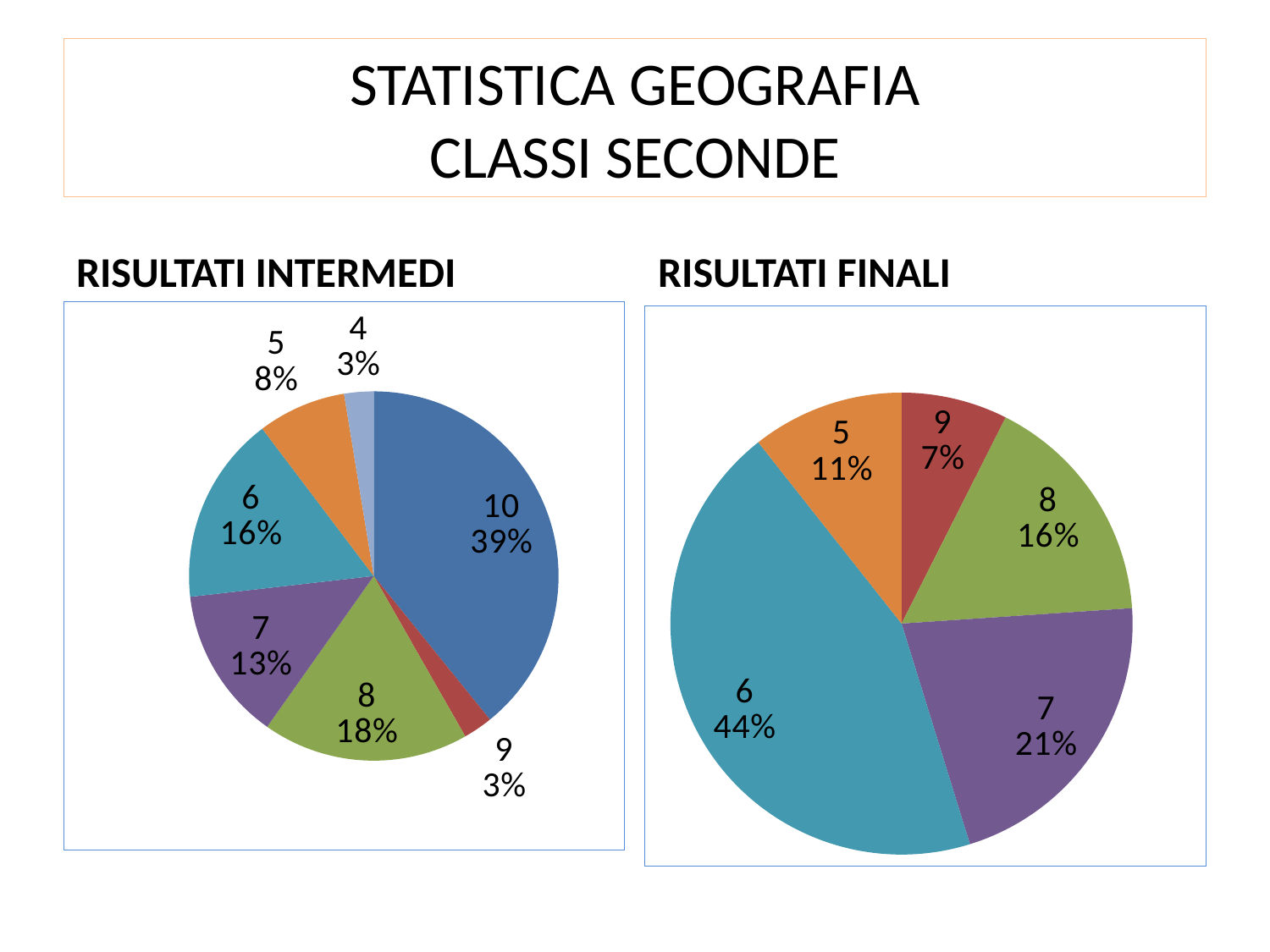

# STATISTICA GEOGRAFIA CLASSI SECONDE
RISULTATI INTERMEDI
RISULTATI FINALI

### Chart

| Category | C.SECONDE |
|---|---|
| 10 | 76.0 |
| 9 | 5.0 |
| 8 | 35.0 |
| 7 | 26.0 |
| 6 | 32.0 |
| 5 | 15.0 |
| 4 | 5.0 |

### Chart

| Category | C.SECONDE |
|---|---|
| 10 | 0.0 |
| 9 | 14.0 |
| 8 | 31.0 |
| 7 | 40.0 |
| 6 | 83.0 |
| 5 | 20.0 |
| 4 | 0.0 |